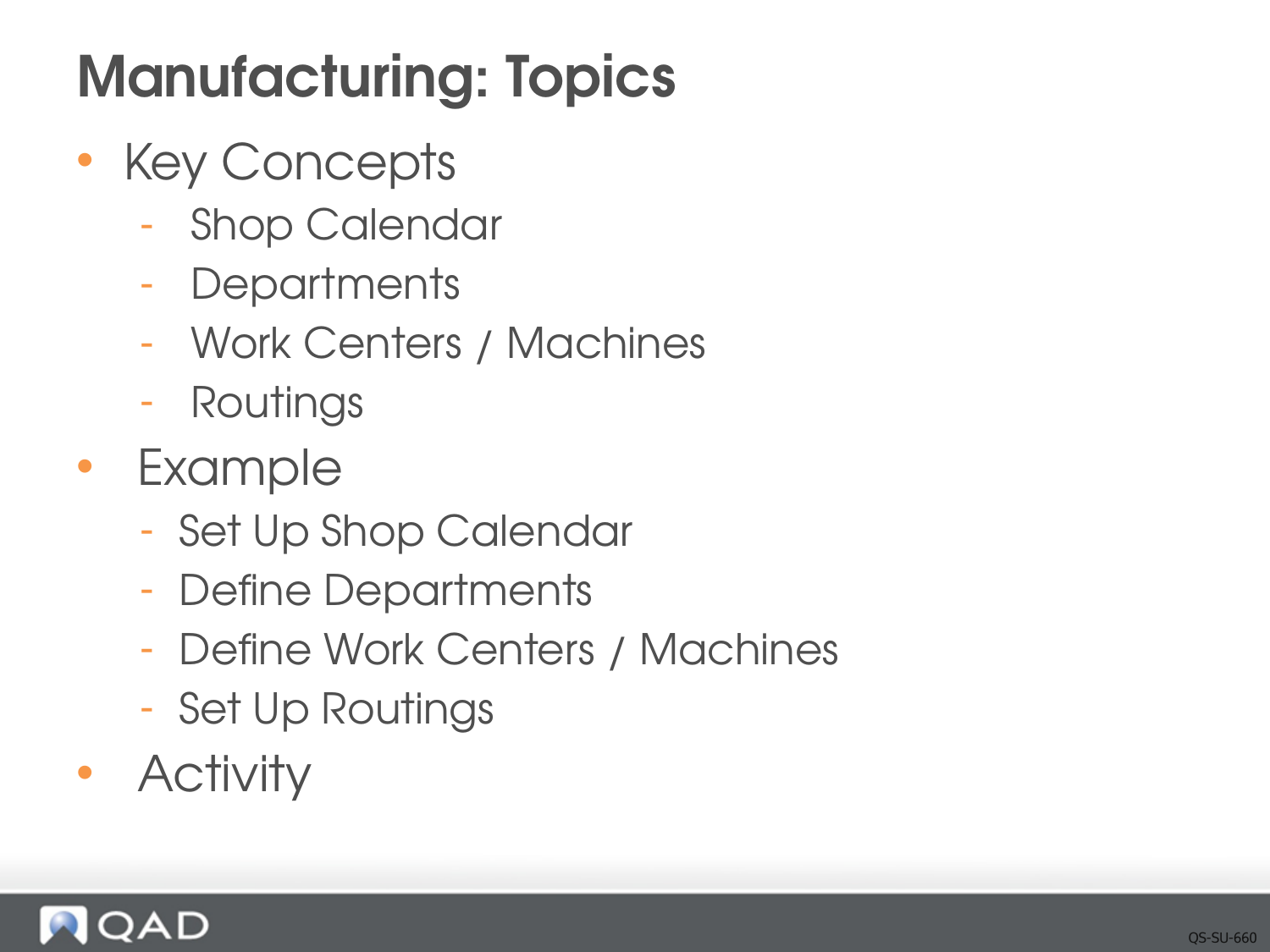

# Manufacturing: Topics
Key Concepts
 Shop Calendar
 Departments
 Work Centers / Machines
 Routings
 Example
Set Up Shop Calendar
Define Departments
Define Work Centers / Machines
Set Up Routings
 Activity

QS-SU-660